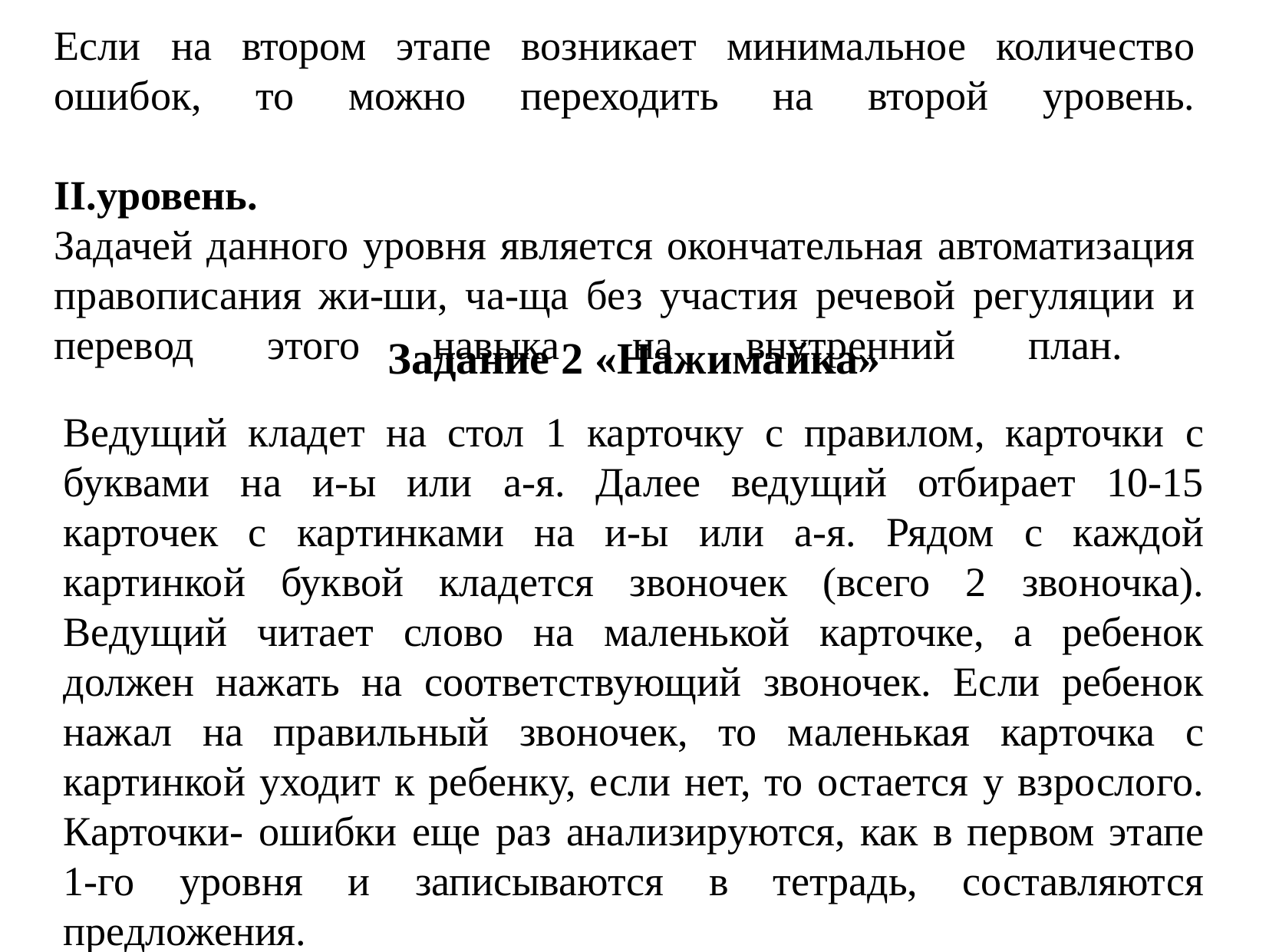

Если на втором этапе возникает минимальное количество ошибок, то можно переходить на второй уровень.
II.уровень.
Задачей данного уровня является окончательная автоматизация правописания жи-ши, ча-ща без участия речевой регуляции и перевод этого навыка на внутренний план.
Задание 2 «Нажимайка»
Ведущий кладет на стол 1 карточку с правилом, карточки с буквами на и-ы или а-я. Далее ведущий отбирает 10-15 карточек с картинками на и-ы или а-я. Рядом с каждой картинкой буквой кладется звоночек (всего 2 звоночка). Ведущий читает слово на маленькой карточке, а ребенок должен нажать на соответствующий звоночек. Если ребенок нажал на правильный звоночек, то маленькая карточка с картинкой уходит к ребенку, если нет, то остается у взрослого. Карточки- ошибки еще раз анализируются, как в первом этапе 1-го уровня и записываются в тетрадь, составляются предложения.